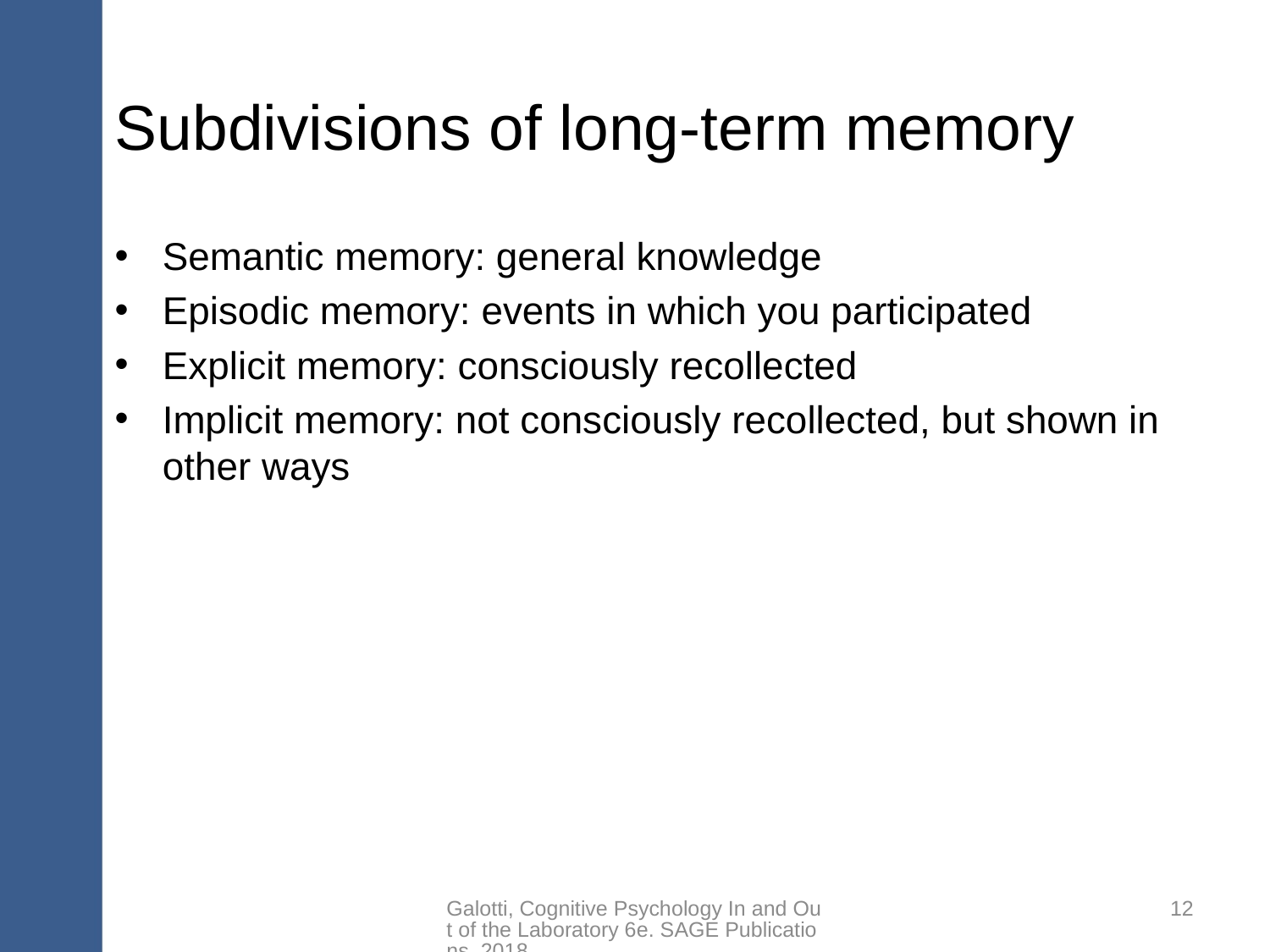

# Subdivisions of long-term memory
Semantic memory: general knowledge
Episodic memory: events in which you participated
Explicit memory: consciously recollected
Implicit memory: not consciously recollected, but shown in other ways
Galotti, Cognitive Psychology In and Out of the Laboratory 6e. SAGE Publications, 2018.
12